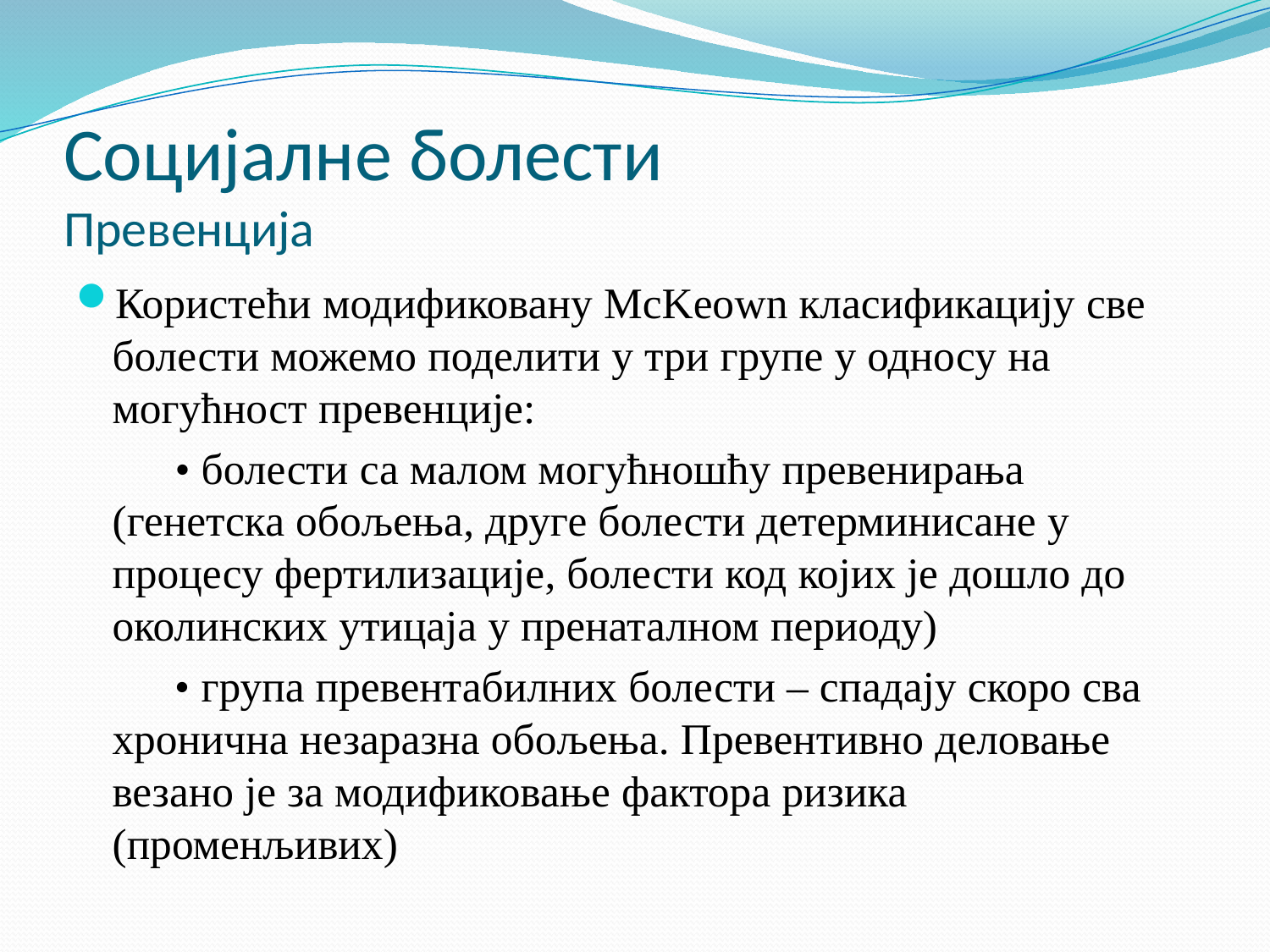

# Социјалне болести Превенција
Користећи модификовану McKeown класификацију све болести можемо поделити у три групе у односу на могућност превенције:
         • болести са малом могућношћу превенирања (генетска обољења, друге болести детерминисане у процесу фертилизације, болести код којих је дошло до околинских утицаја у пренаталном периоду)
         • група превентабилних болести – спадају скоро сва хронична незаразна обољења. Превентивно деловање везано је за модификовање фактора ризика (променљивих)